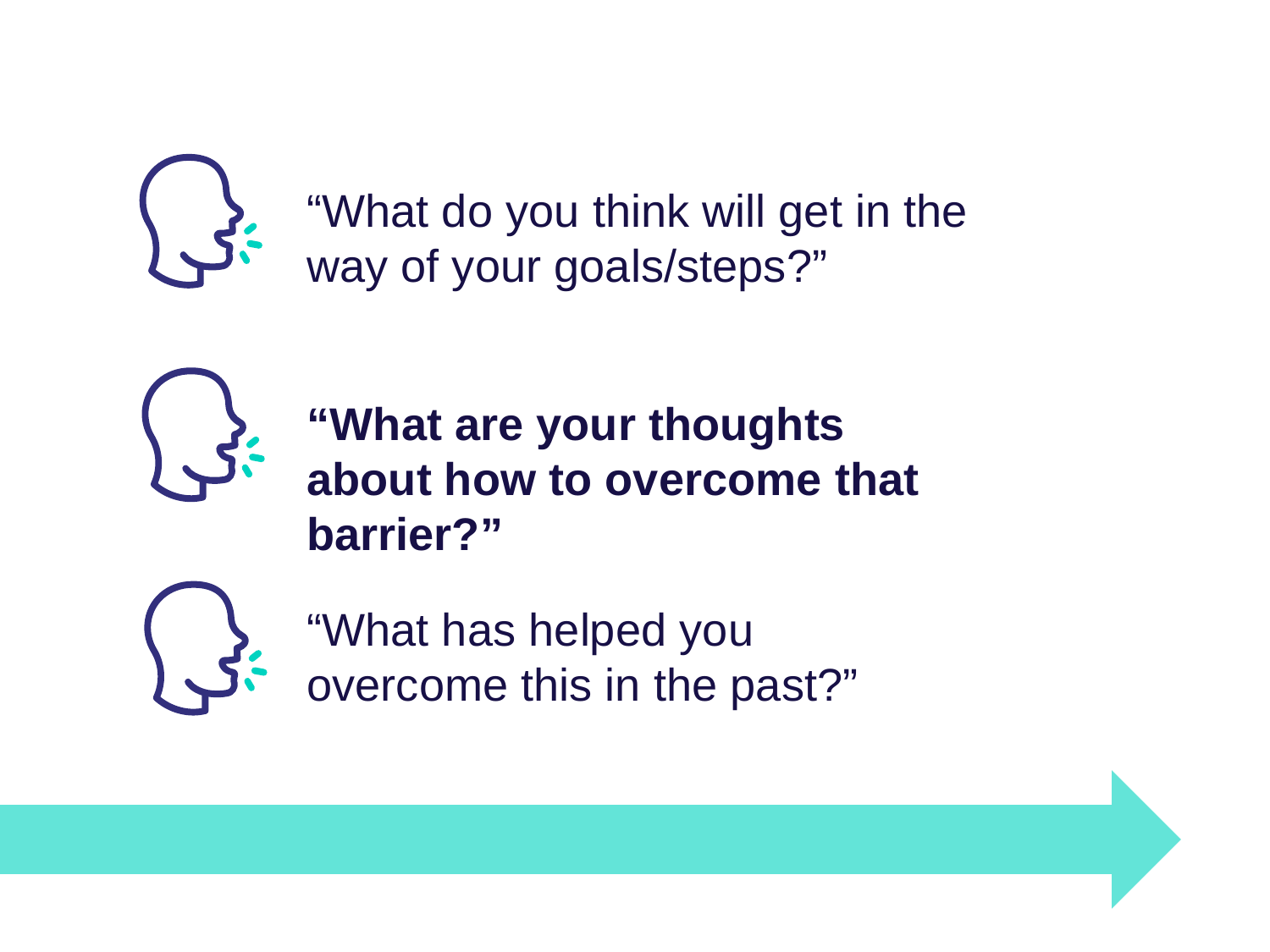

“What do you think will get in the way of your goals/steps?”
“What are your thoughts about how to overcome that barrier?”
“What has helped you overcome this in the past?”